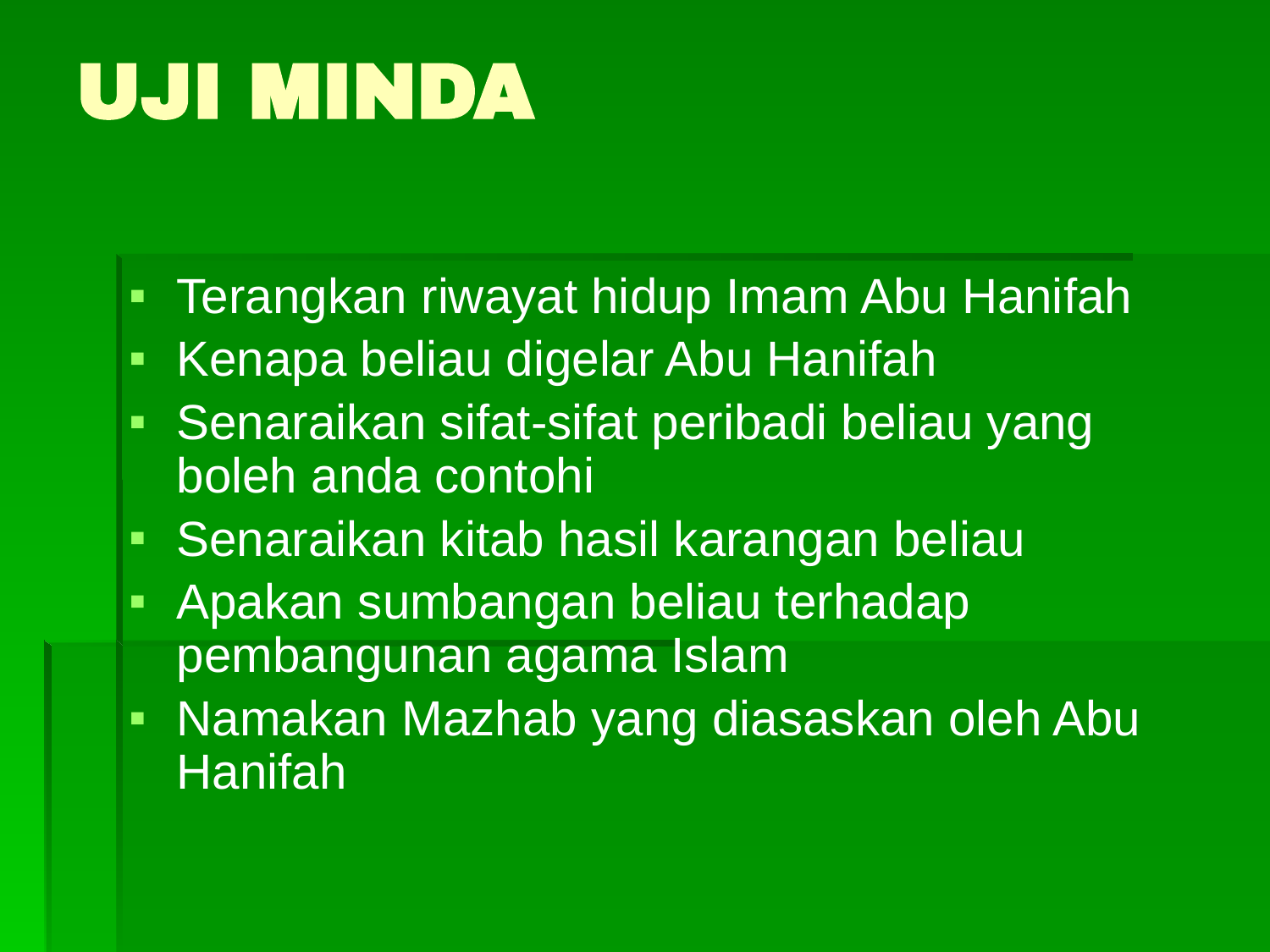

# UJI MINDA
Terangkan riwayat hidup Imam Abu Hanifah
Kenapa beliau digelar Abu Hanifah
Senaraikan sifat-sifat peribadi beliau yang boleh anda contohi
Senaraikan kitab hasil karangan beliau
Apakan sumbangan beliau terhadap pembangunan agama Islam
Namakan Mazhab yang diasaskan oleh Abu Hanifah